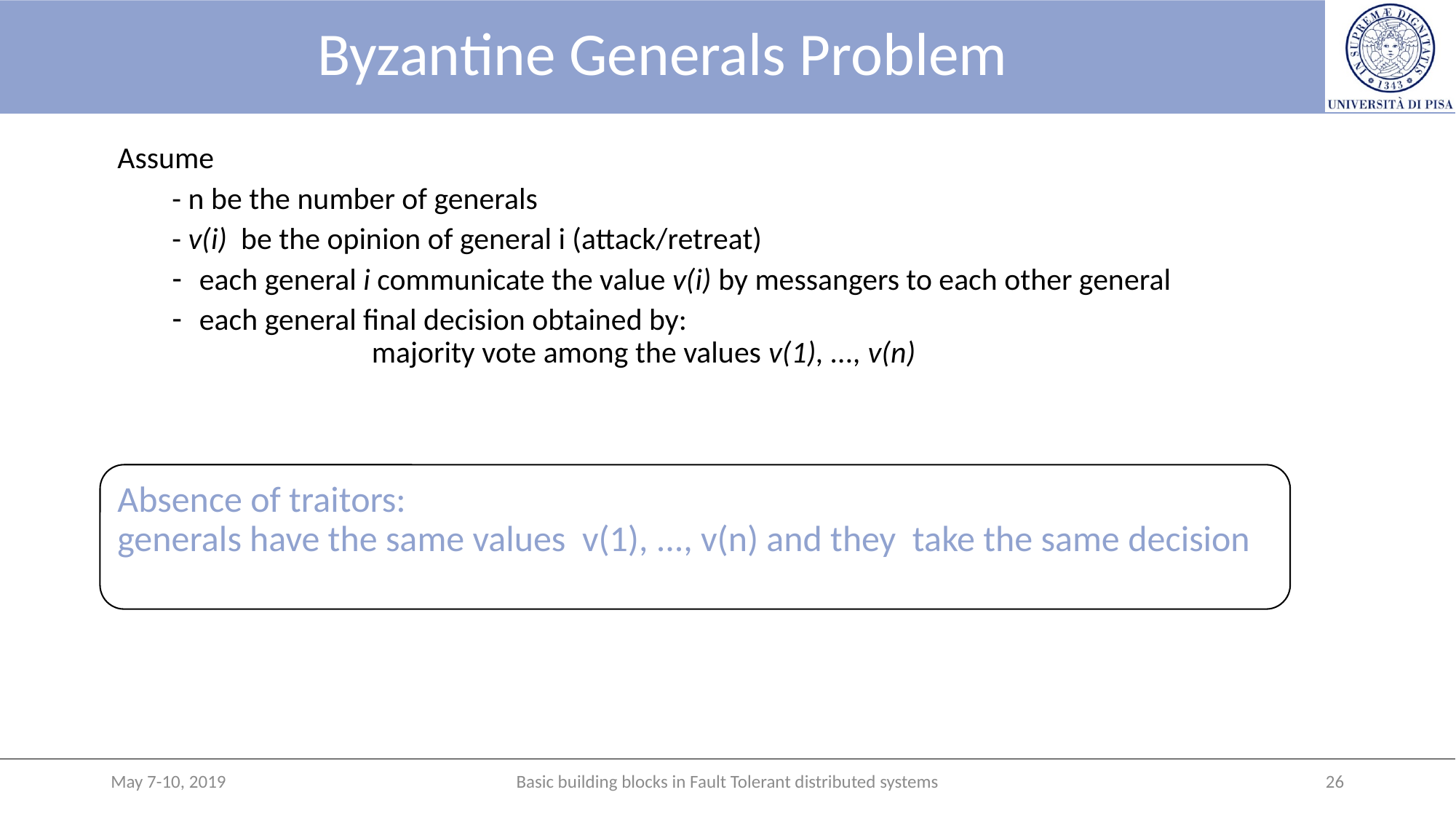

# Byzantine Generals Problem
Assume
- n be the number of generals
- v(i)  be the opinion of general i (attack/retreat)
each general i communicate the value v(i) by messangers to each other general
each general final decision obtained by:
                         majority vote among the values v(1), ..., v(n)

Absence of traitors:
generals have the same values  v(1), ..., v(n) and they  take the same decision

May 7-10, 2019
Basic building blocks in Fault Tolerant distributed systems
26